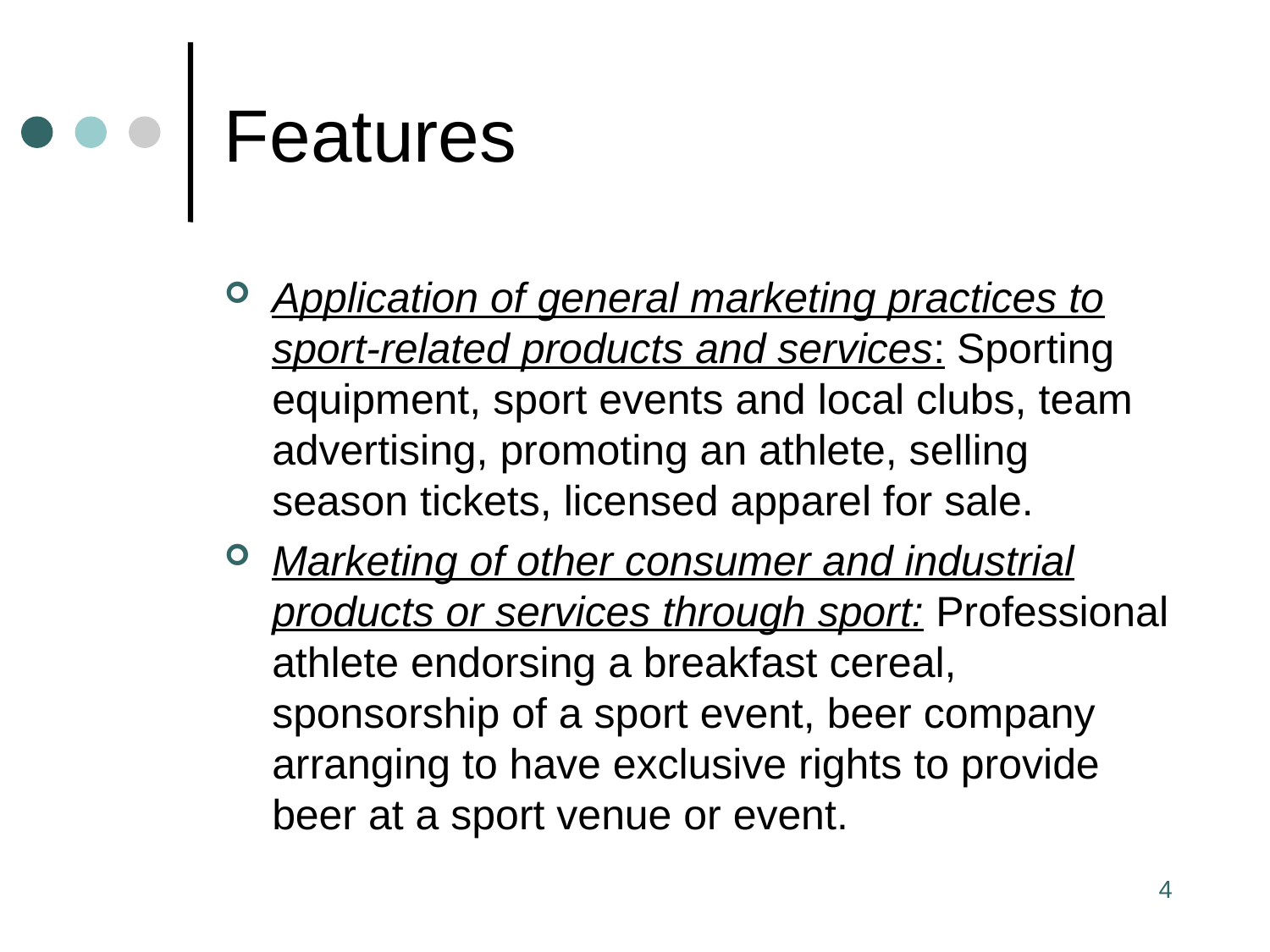

# Features
Application of general marketing practices to sport-related products and services: Sporting equipment, sport events and local clubs, team advertising, promoting an athlete, selling season tickets, licensed apparel for sale.
Marketing of other consumer and industrial products or services through sport: Professional athlete endorsing a breakfast cereal, sponsorship of a sport event, beer company arranging to have exclusive rights to provide beer at a sport venue or event.
4